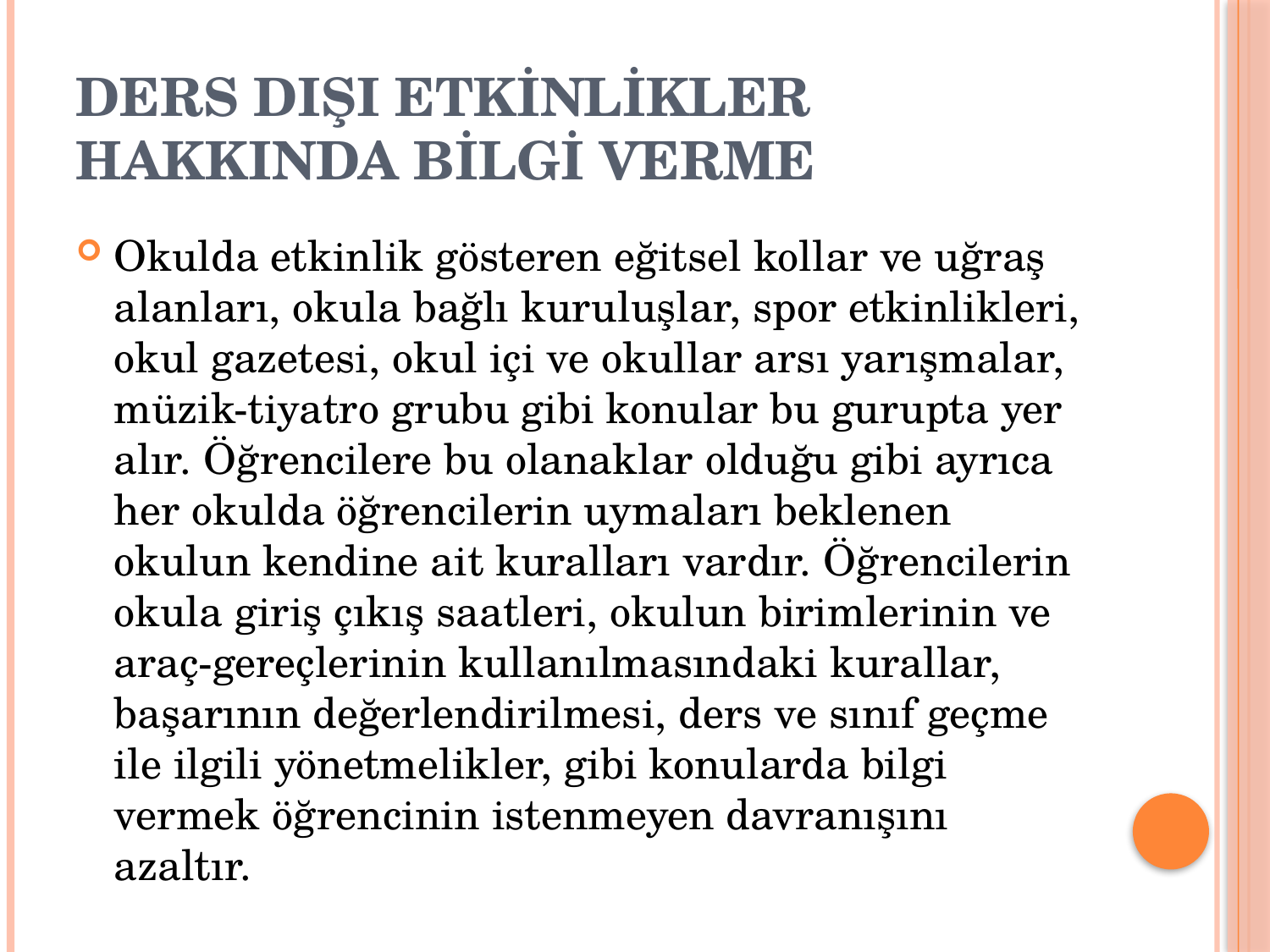

# Ders dışı etkinlikler hakkında bilgi verme
Okulda etkinlik gösteren eğitsel kollar ve uğraş alanları, okula bağlı kuruluşlar, spor etkinlikleri, okul gazetesi, okul içi ve okullar arsı yarışmalar, müzik-tiyatro grubu gibi konular bu gurupta yer alır. Öğrencilere bu olanaklar olduğu gibi ayrıca her okulda öğrencilerin uymaları beklenen okulun kendine ait kuralları vardır. Öğrencilerin okula giriş çıkış saatleri, okulun birimlerinin ve araç-gereçlerinin kullanılmasındaki kurallar, başarının değerlendirilmesi, ders ve sınıf geçme ile ilgili yönetmelikler, gibi konularda bilgi vermek öğrencinin istenmeyen davranışını azaltır.